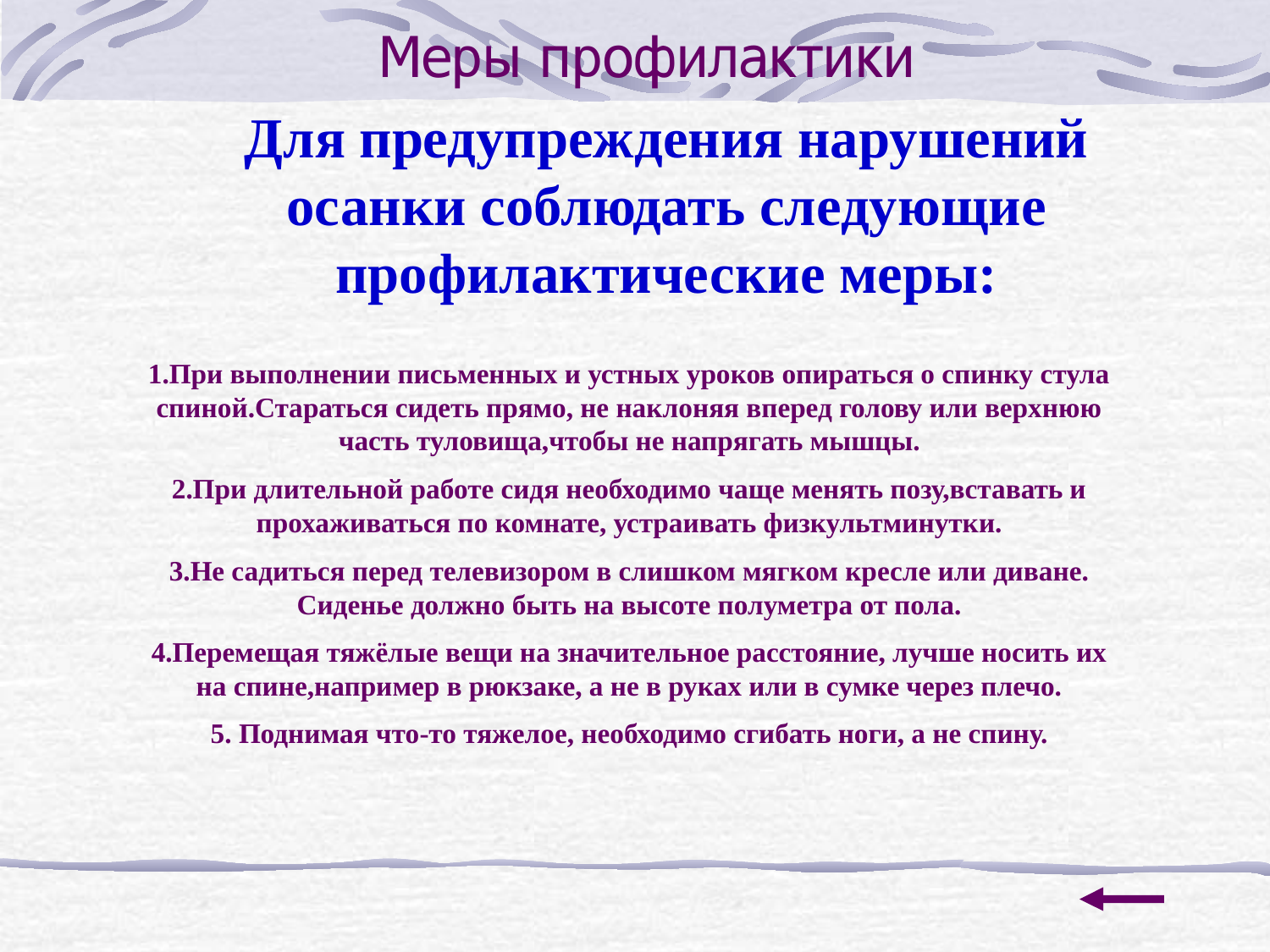

# Меры профилактики
Для предупреждения нарушений осанки соблюдать следующие профилактические меры:
1.При выполнении письменных и устных уроков опираться о спинку стула спиной.Стараться сидеть прямо, не наклоняя вперед голову или верхнюю часть туловища,чтобы не напрягать мышцы.
2.При длительной работе сидя необходимо чаще менять позу,вставать и прохаживаться по комнате, устраивать физкультминутки.
3.Не садиться перед телевизором в слишком мягком кресле или диване. Сиденье должно быть на высоте полуметра от пола.
4.Перемещая тяжёлые вещи на значительное расстояние, лучше носить их на спине,например в рюкзаке, а не в руках или в сумке через плечо.
5. Поднимая что-то тяжелое, необходимо сгибать ноги, а не спину.